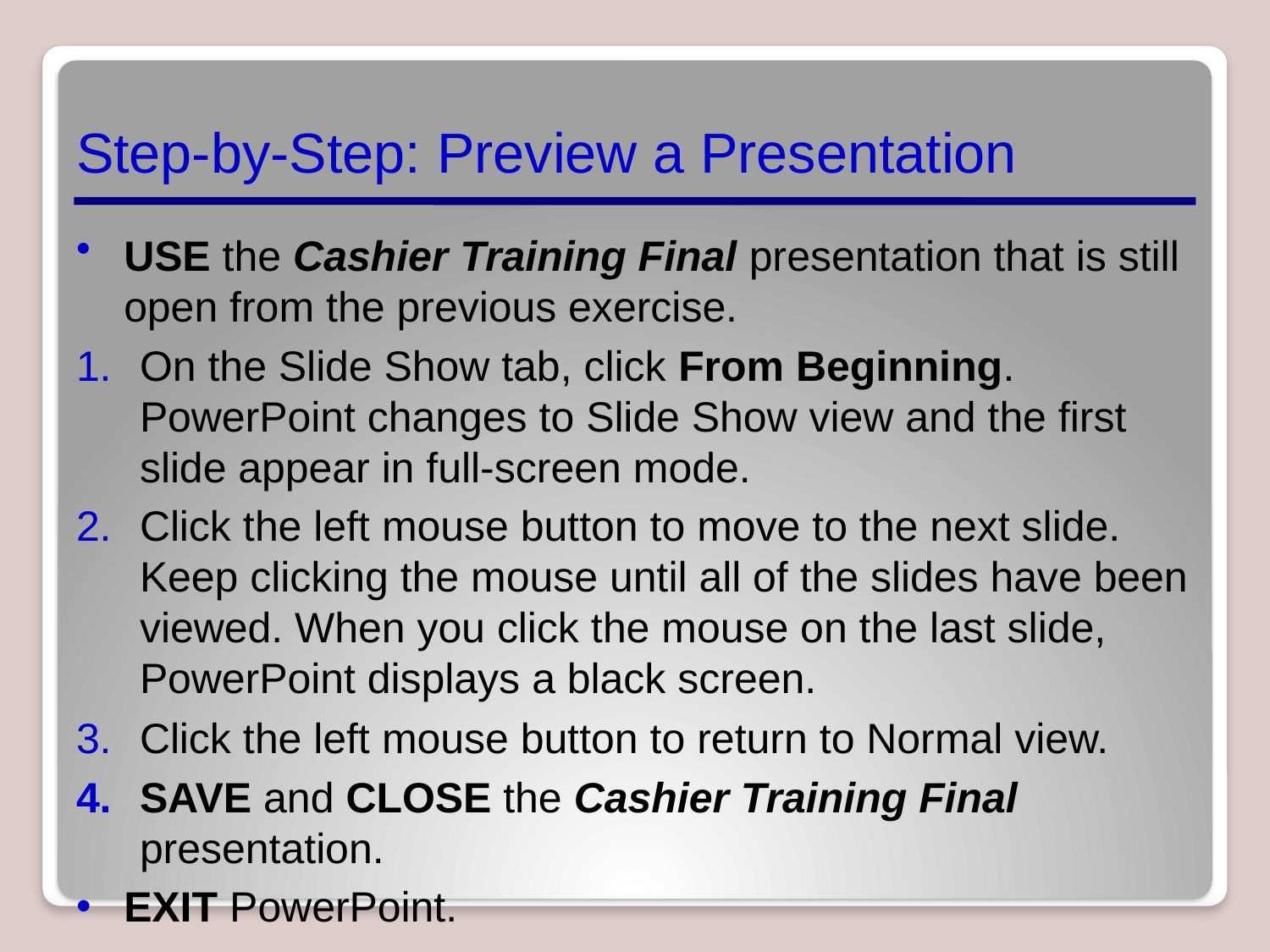

# Step-by-Step: Preview a Presentation
USE the Cashier Training Final presentation that is still open from the previous exercise.
On the Slide Show tab, click From Beginning. PowerPoint changes to Slide Show view and the first slide appear in full-screen mode.
Click the left mouse button to move to the next slide. Keep clicking the mouse until all of the slides have been viewed. When you click the mouse on the last slide, PowerPoint displays a black screen.
Click the left mouse button to return to Normal view.
SAVE and CLOSE the Cashier Training Final presentation.
EXIT PowerPoint.